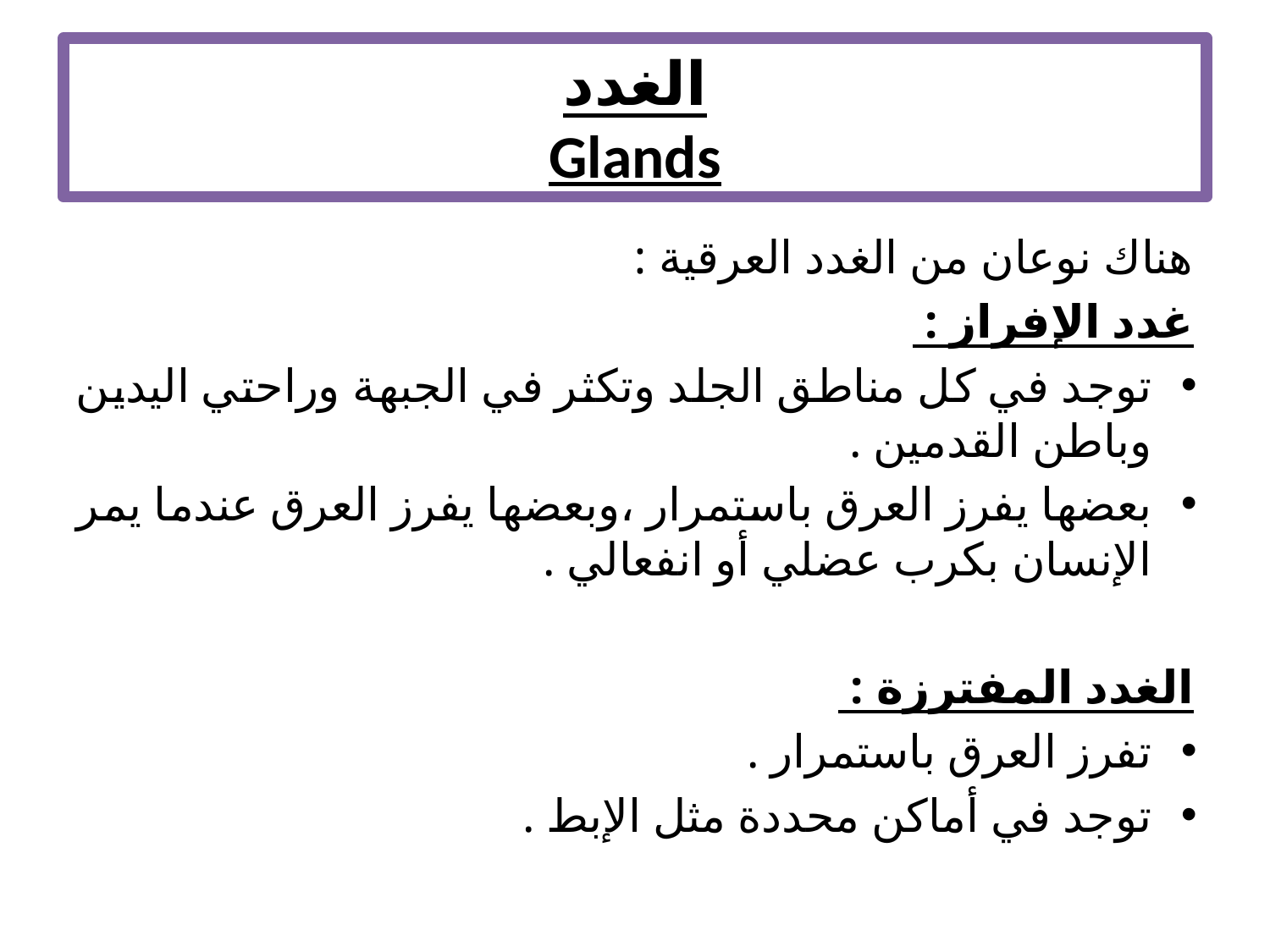

# الغدد Glands
هناك نوعان من الغدد العرقية :
غدد الإفراز :
توجد في كل مناطق الجلد وتكثر في الجبهة وراحتي اليدين وباطن القدمين .
بعضها يفرز العرق باستمرار ،وبعضها يفرز العرق عندما يمر الإنسان بكرب عضلي أو انفعالي .

الغدد المفترزة :
تفرز العرق باستمرار .
توجد في أماكن محددة مثل الإبط .